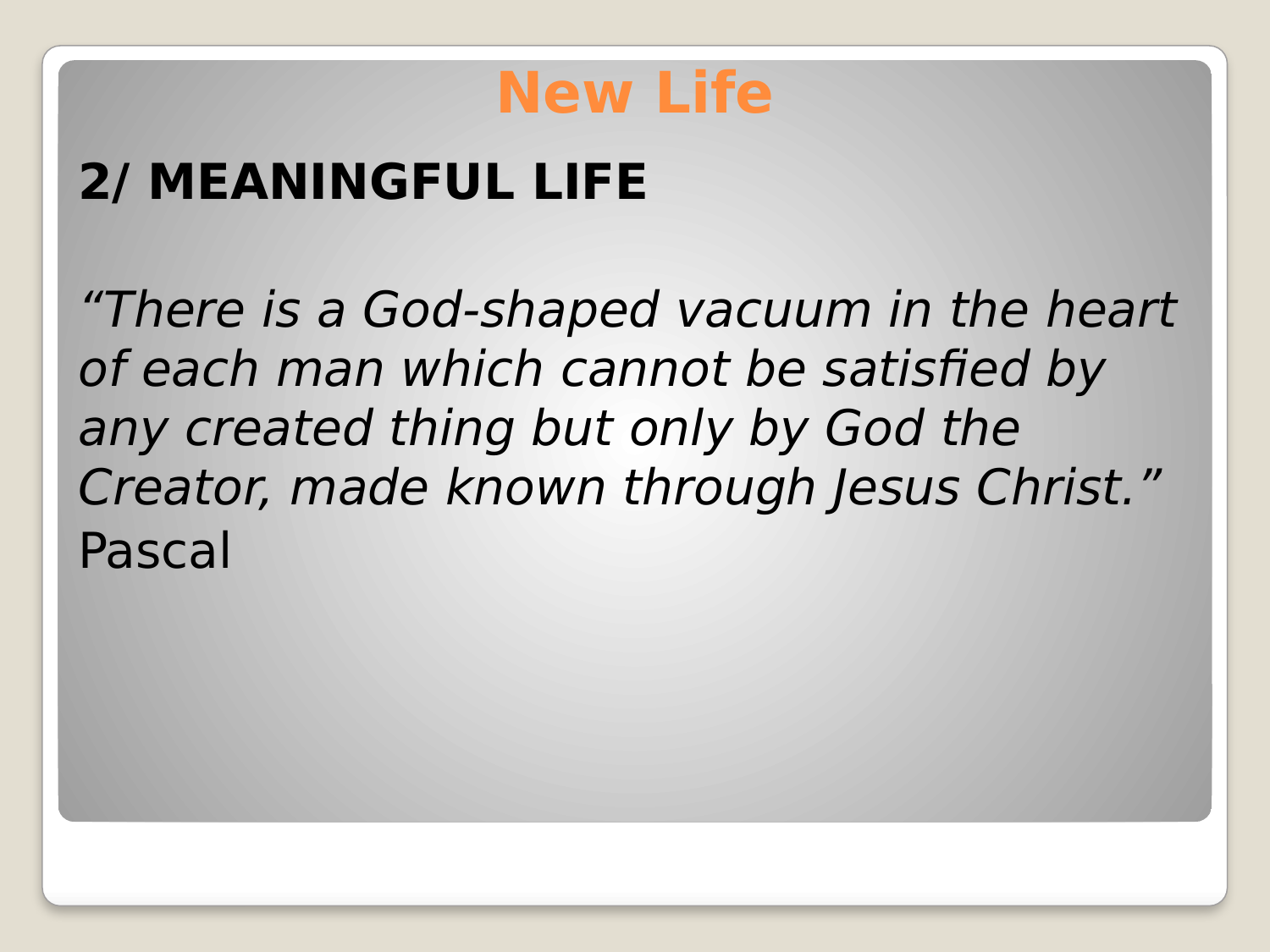

# New Life
2/ MEANINGFUL LIFE

“There is a God-shaped vacuum in the heart of each man which cannot be satisfied by any created thing but only by God the Creator, made known through Jesus Christ.”
Pascal